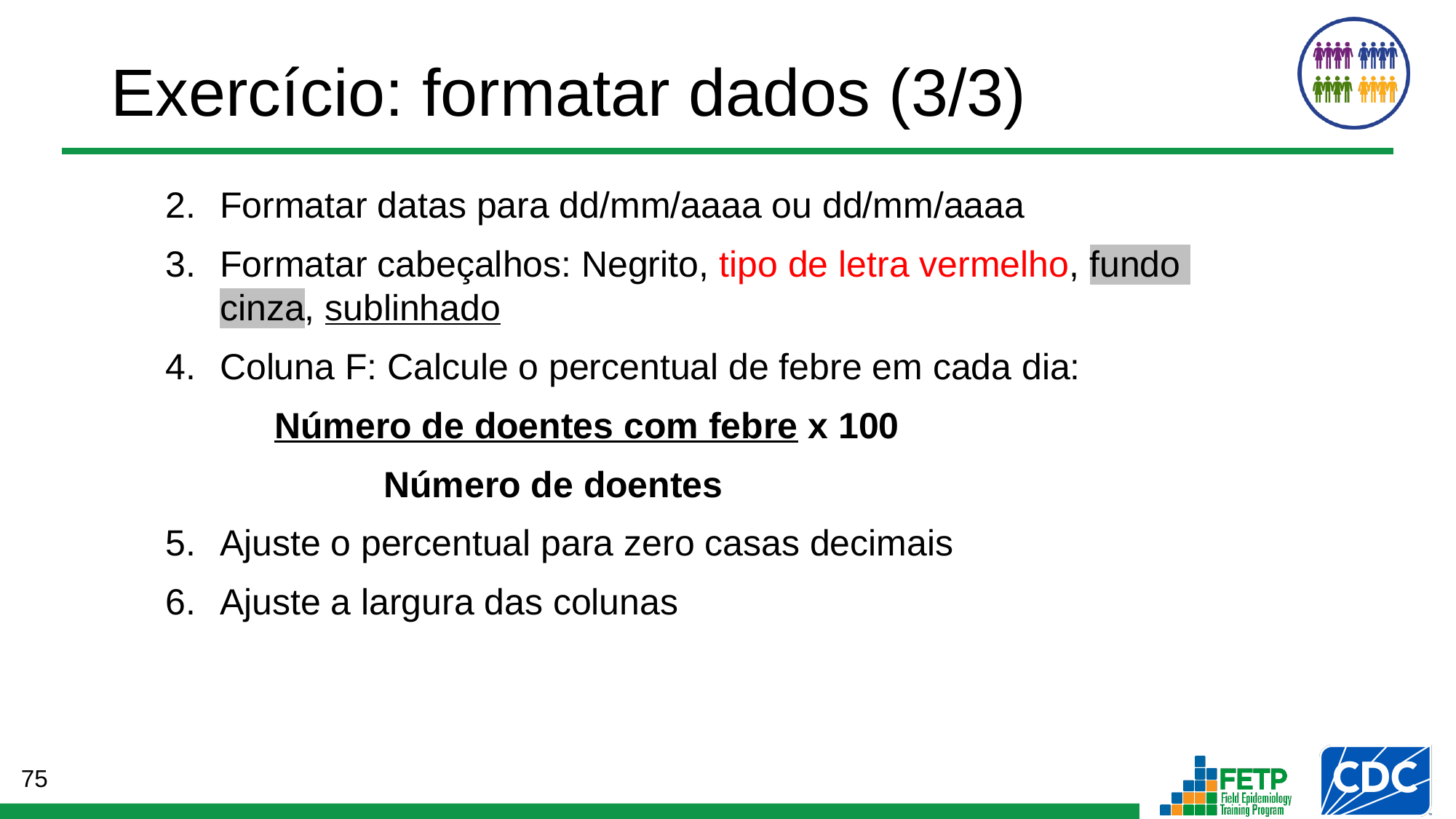

# Exercício: formatar dados (3/3)
Formatar datas para dd/mm/aaaa ou dd/mm/aaaa
Formatar cabeçalhos: Negrito, tipo de letra vermelho, fundo
cinza, sublinhado
Coluna F: Calcule o percentual de febre em cada dia:
	Número de doentes com febre x 100
		Número de doentes
Ajuste o percentual para zero casas decimais
Ajuste a largura das colunas